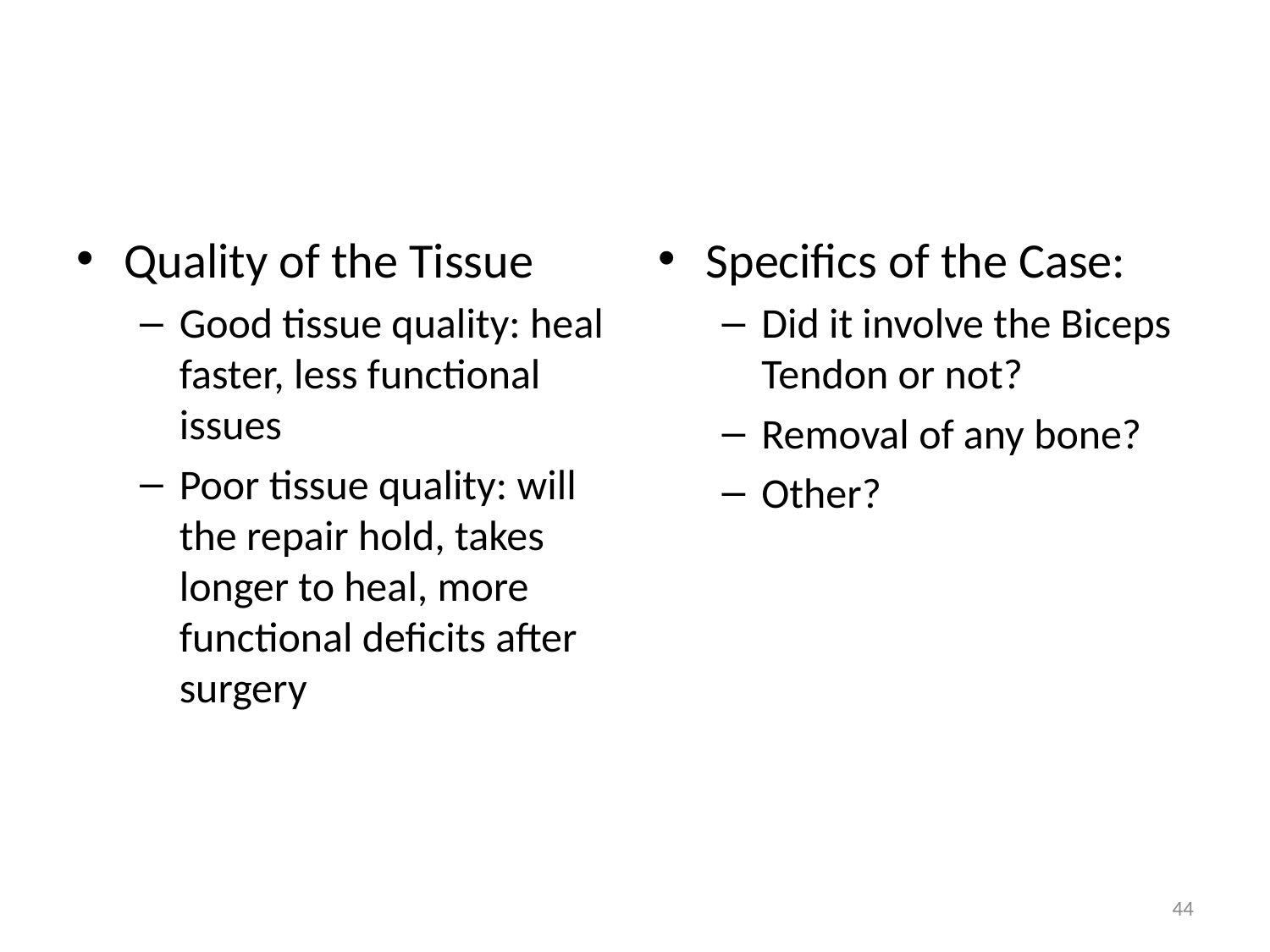

#
Quality of the Tissue
Good tissue quality: heal faster, less functional issues
Poor tissue quality: will the repair hold, takes longer to heal, more functional deficits after surgery
Specifics of the Case:
Did it involve the Biceps Tendon or not?
Removal of any bone?
Other?
44